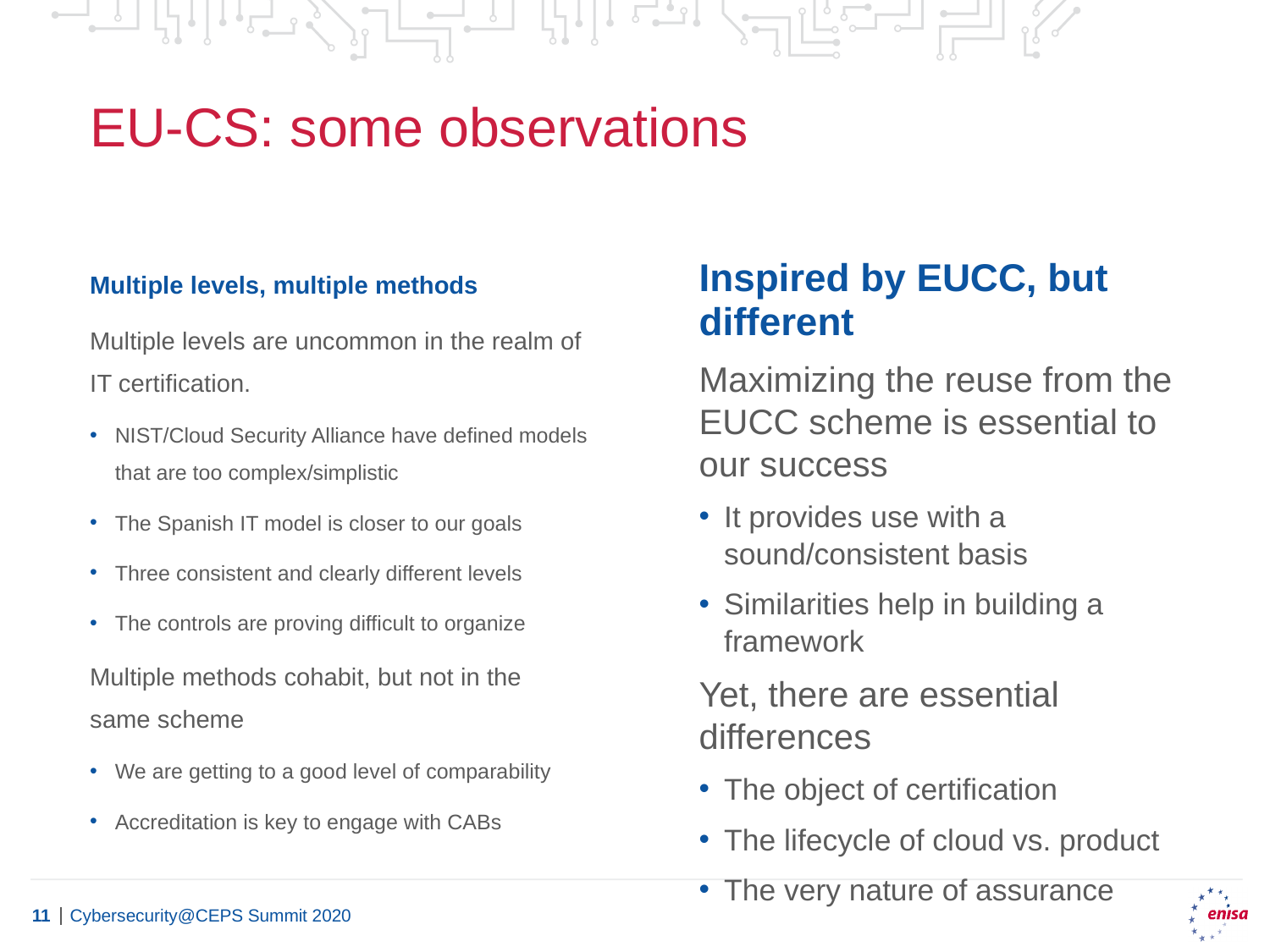

# EU-CS: some observations
Multiple levels, multiple methods
Multiple levels are uncommon in the realm of IT certification.
NIST/Cloud Security Alliance have defined models that are too complex/simplistic
The Spanish IT model is closer to our goals
Three consistent and clearly different levels
The controls are proving difficult to organize
Multiple methods cohabit, but not in the same scheme
We are getting to a good level of comparability
Accreditation is key to engage with CABs
Inspired by EUCC, but different
Maximizing the reuse from the EUCC scheme is essential to our success
It provides use with a sound/consistent basis
Similarities help in building a framework
Yet, there are essential differences
The object of certification
The lifecycle of cloud vs. product
The very nature of assurance
Cybersecurity@CEPS Summit 2020